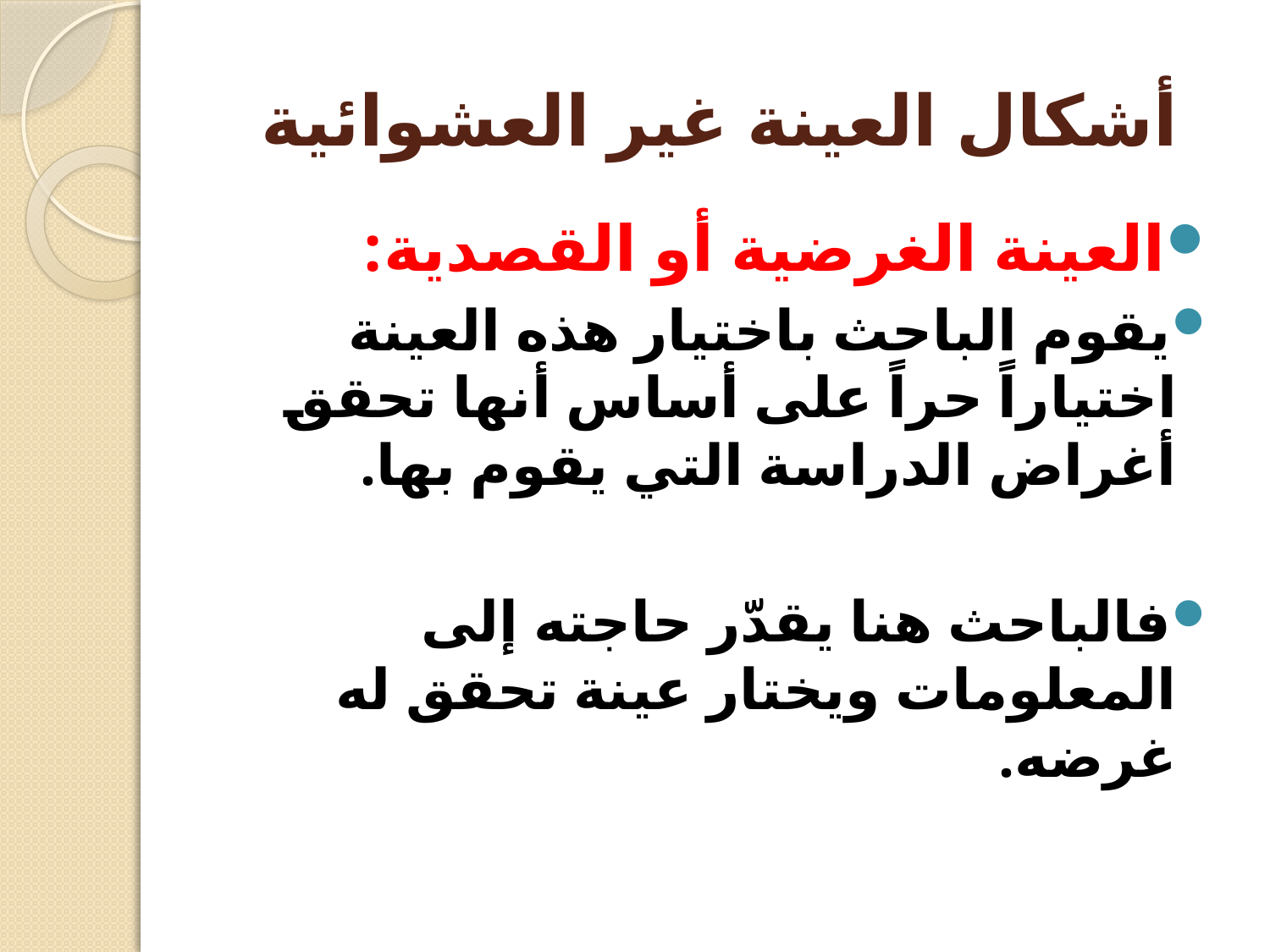

# أشكال العينة غير العشوائية
العينة الغرضية أو القصدية:
يقوم الباحث باختيار هذه العينة اختياراً حراً على أساس أنها تحقق أغراض الدراسة التي يقوم بها.

فالباحث هنا يقدّر حاجته إلى المعلومات ويختار عينة تحقق له غرضه.